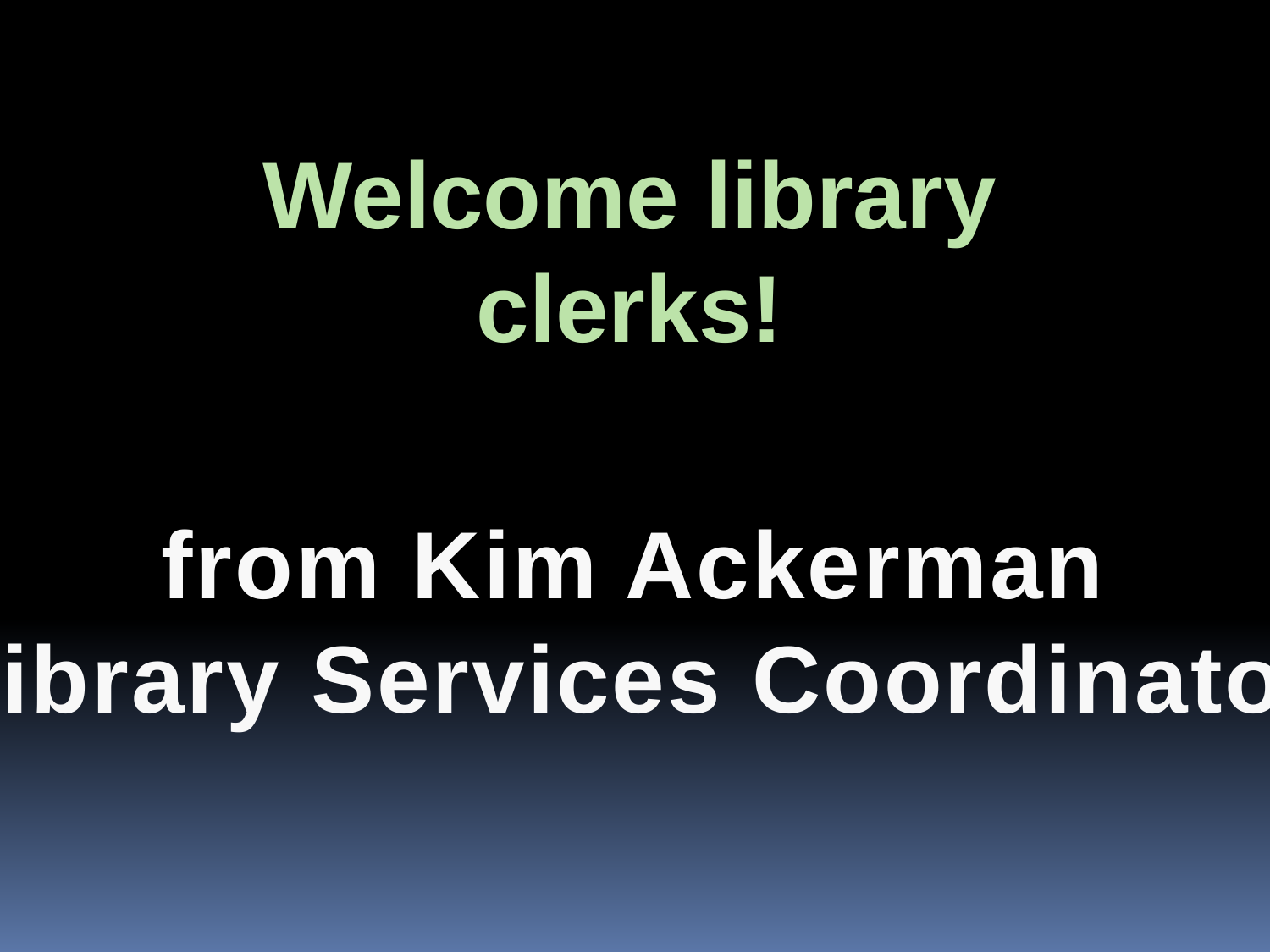

Welcome library clerks!
from Kim Ackerman
Library Services Coordinator